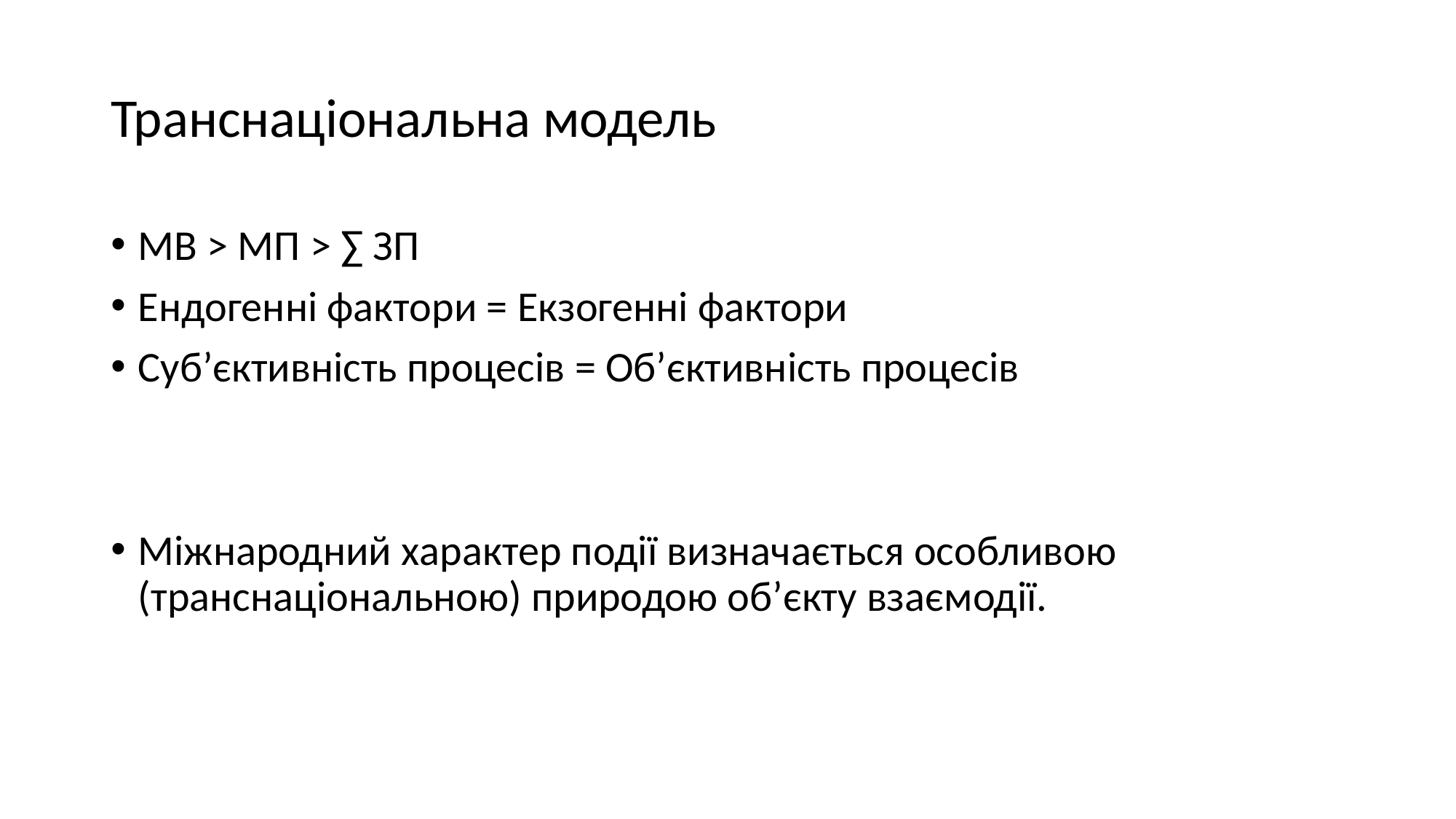

# Транснаціональна модель
МВ > МП > ∑ ЗП
Ендогенні фактори = Екзогенні фактори
Суб’єктивність процесів = Об’єктивність процесів

Міжнародний характер події визначається особливою (транснаціональною) природою об’єкту взаємодії.